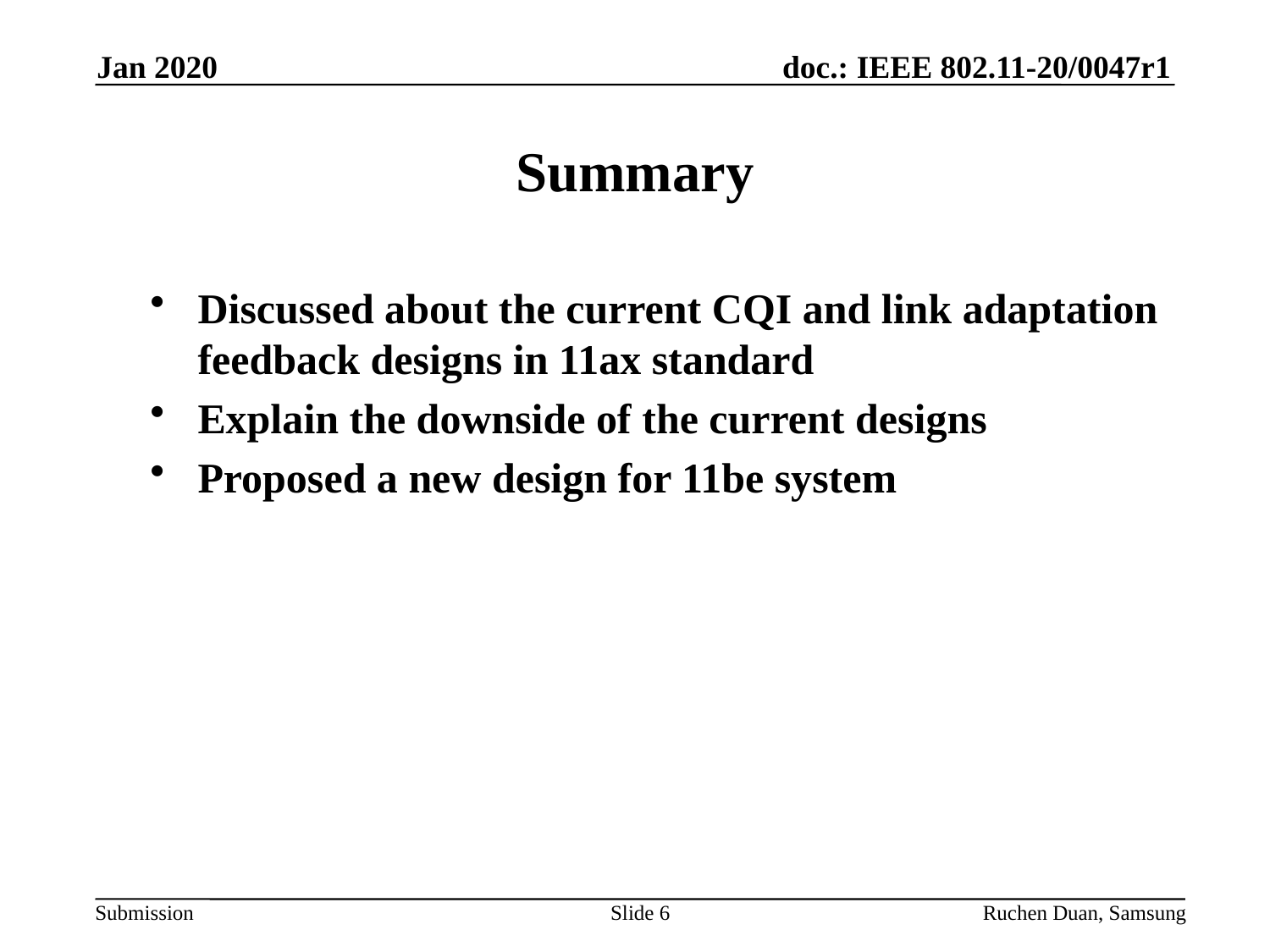

Jan 2020
# Summary
Discussed about the current CQI and link adaptation feedback designs in 11ax standard
Explain the downside of the current designs
Proposed a new design for 11be system

Slide 6
Ruchen Duan, Samsung